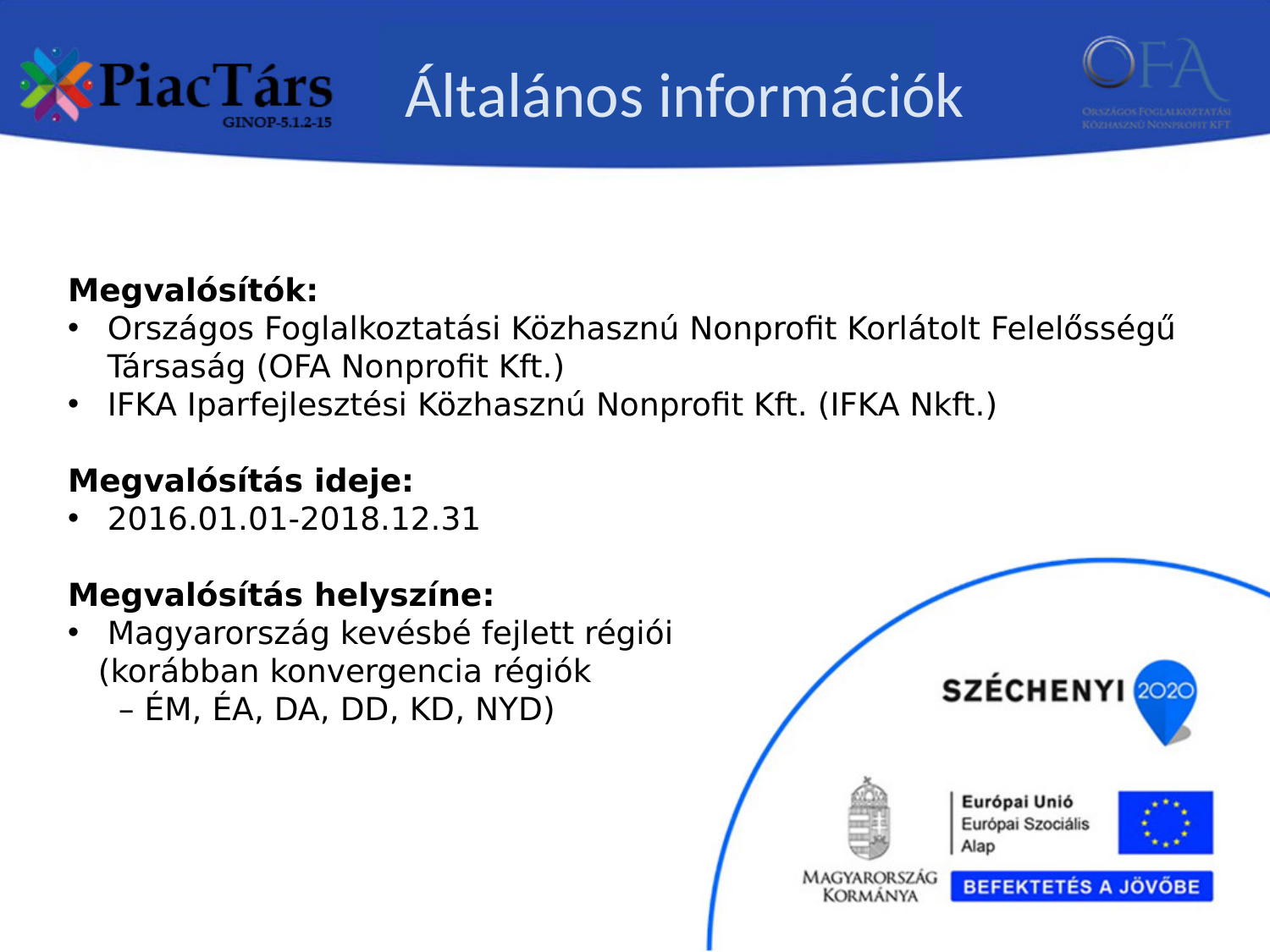

# Általános információk

Megvalósítók:
Országos Foglalkoztatási Közhasznú Nonprofit Korlátolt Felelősségű  Társaság (OFA Nonprofit Kft.)
IFKA Iparfejlesztési Közhasznú Nonprofit Kft. (IFKA Nkft.)

Megvalósítás ideje:
2016.01.01-2018.12.31

Megvalósítás helyszíne:
Magyarország kevésbé fejlett régiói
   (korábban konvergencia régiók
     – ÉM, ÉA, DA, DD, KD, NYD)